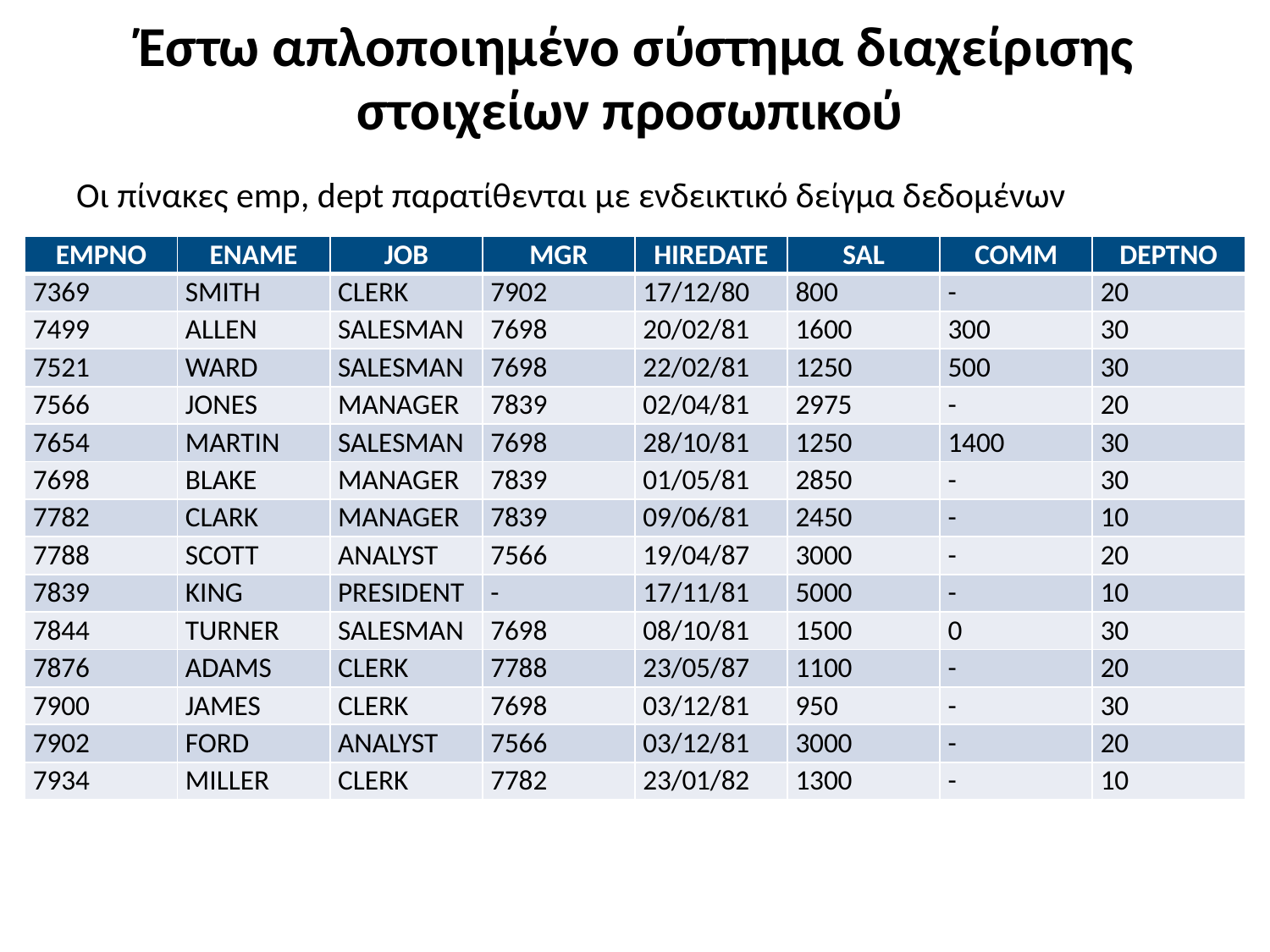

# Έστω απλοποιημένο σύστημα διαχείρισης στοιχείων προσωπικού
Οι πίνακες emp, dept παρατίθενται με ενδεικτικό δείγμα δεδομένων
| EMPNO | ENAME | JOB | MGR | HIREDATE | SAL | COMM | DEPTNO |
| --- | --- | --- | --- | --- | --- | --- | --- |
| 7369 | SMITH | CLERK | 7902 | 17/12/80 | 800 | - | 20 |
| 7499 | ALLEN | SALESMAN | 7698 | 20/02/81 | 1600 | 300 | 30 |
| 7521 | WARD | SALESMAN | 7698 | 22/02/81 | 1250 | 500 | 30 |
| 7566 | JONES | MANAGER | 7839 | 02/04/81 | 2975 | - | 20 |
| 7654 | MARTIN | SALESMAN | 7698 | 28/10/81 | 1250 | 1400 | 30 |
| 7698 | BLAKE | MANAGER | 7839 | 01/05/81 | 2850 | - | 30 |
| 7782 | CLARK | MANAGER | 7839 | 09/06/81 | 2450 | - | 10 |
| 7788 | SCOTT | ANALYST | 7566 | 19/04/87 | 3000 | - | 20 |
| 7839 | KING | PRESIDENT | - | 17/11/81 | 5000 | - | 10 |
| 7844 | TURNER | SALESMAN | 7698 | 08/10/81 | 1500 | 0 | 30 |
| 7876 | ADAMS | CLERK | 7788 | 23/05/87 | 1100 | - | 20 |
| 7900 | JAMES | CLERK | 7698 | 03/12/81 | 950 | - | 30 |
| 7902 | FORD | ANALYST | 7566 | 03/12/81 | 3000 | - | 20 |
| 7934 | MILLER | CLERK | 7782 | 23/01/82 | 1300 | - | 10 |